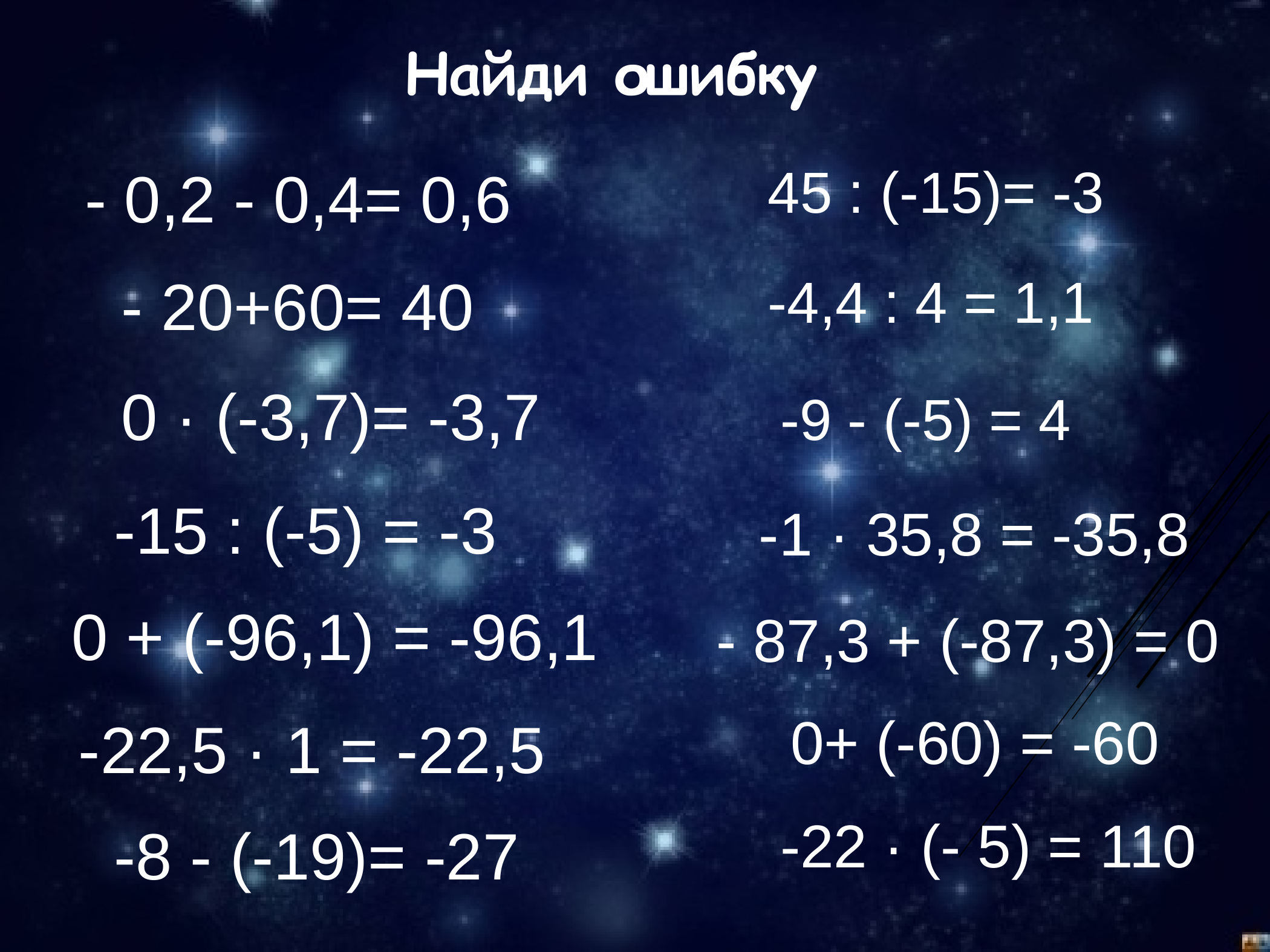

Найди ошибку
45 : (-15)= -3
- 0,2 - 0,4= 0,6
- 20+60= 40
-4,4 : 4 = 1,1
0 · (-3,7)= -3,7
-9 - (-5) = 4
-15 : (-5) = -3
-1 · 35,8 = -35,8
0 + (-96,1) = -96,1
- 87,3 + (-87,3) = 0

0+ (-60) = -60
-22,5 · 1 = -22,5
-22 · (- 5) = 110
-8 - (-19)= -27